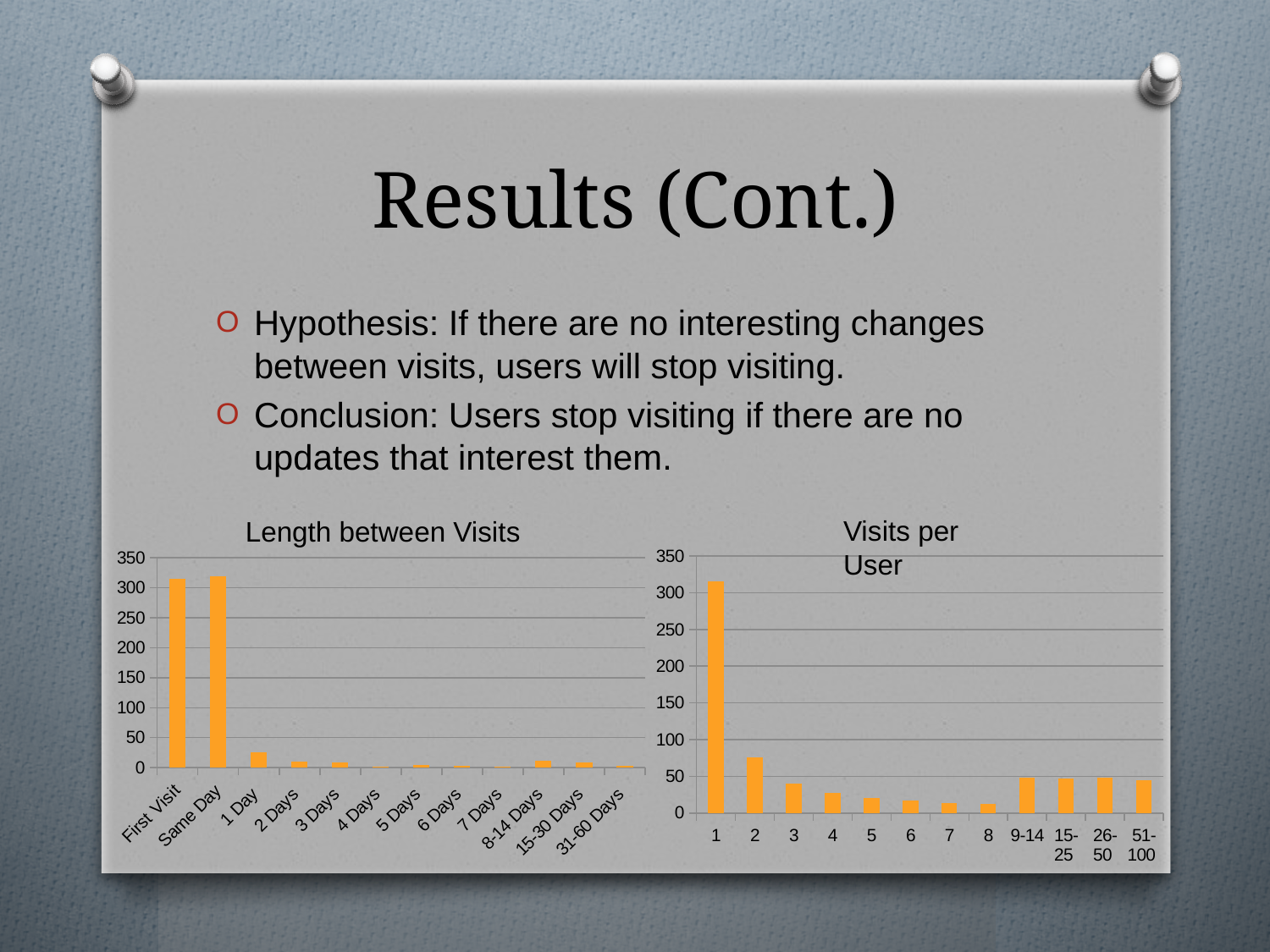

# Results (Cont.)
Hypothesis: If there are no interesting changes between visits, users will stop visiting.
Conclusion: Users stop visiting if there are no updates that interest them.
Visits per User
Length between Visits

### Chart

| Category |  |
|---|---|
| 1 | 315.0 |
| 2 | 76.0 |
| 3 | 40.0 |
| 4 | 27.0 |
| 5 | 21.0 |
| 6 | 17.0 |
| 7 | 14.0 |
| 8 | 12.0 |
| 9-14 | 48.0 |
| 15-25  | 47.0 |
| 26-50  | 48.0 |
| 51-100  | 45.0 |

### Chart

| Category |  |
|---|---|
| First Visit | 315.0 |
| Same Day | 319.0 |
| 1 Day  | 26.0 |
| 2 Days  | 10.0 |
| 3 Days  | 8.0 |
| 4 Days  | 1.0 |
| 5 Days  | 5.0 |
| 6 Days  | 3.0 |
| 7 Days  | 1.0 |
| 8-14 Days  | 11.0 |
| 15-30 Days  | 8.0 |
| 31-60 Days  | 3.0 |